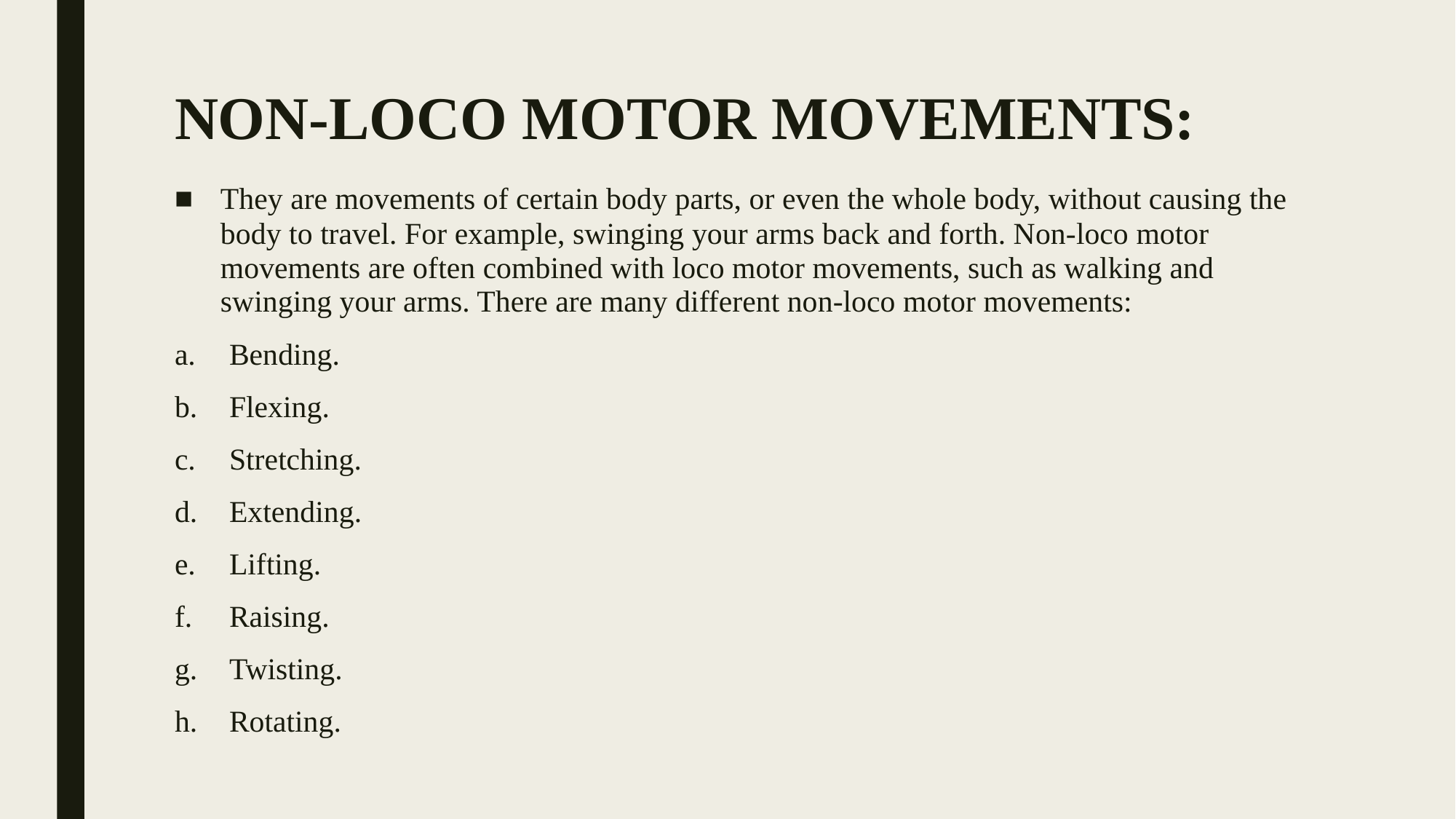

# NON-LOCO MOTOR MOVEMENTS:
They are movements of certain body parts, or even the whole body, without causing the body to travel. For example, swinging your arms back and forth. Non-loco motor movements are often combined with loco motor movements, such as walking and swinging your arms. There are many different non-loco motor movements:
Bending.
Flexing.
Stretching.
Extending.
Lifting.
Raising.
Twisting.
Rotating.